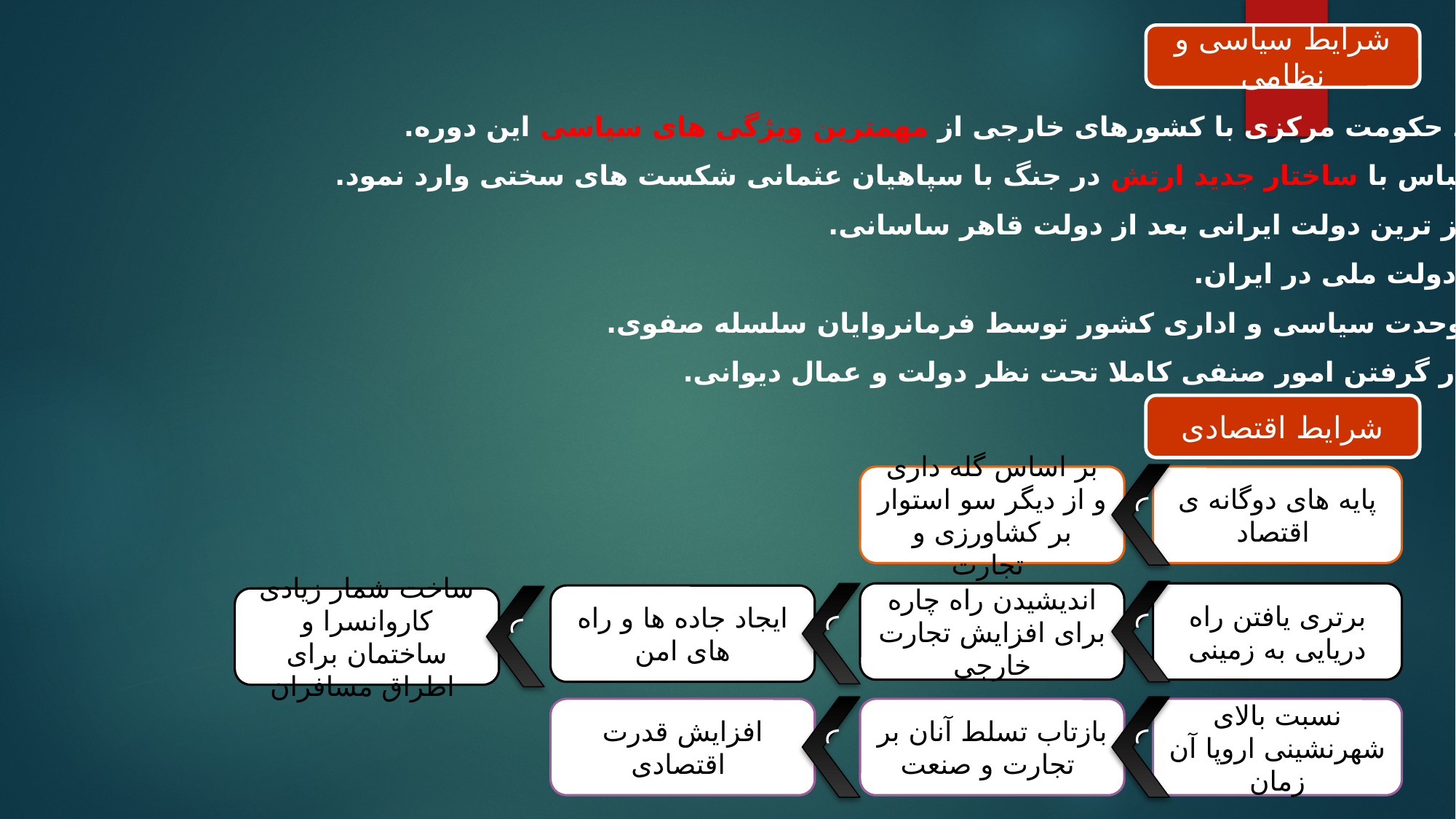

شرایط سیاسی و نظامی
ارتباط حکومت مرکزی با کشورهای خارجی از مهمترین ویژگی های سیاسی این دوره.
شاه عباس با ساختار جدید ارتش در جنگ با سپاهیان عثمانی شکست های سختی وارد نمود.
متمرکز ترین دولت ایرانی بعد از دولت قاهر ساسانی.
اولین دولت ملی در ایران.
ایجاد وحدت سیاسی و اداری کشور توسط فرمانروایان سلسله صفوی.

قرار گرفتن امور صنفی کاملا تحت نظر دولت و عمال دیوانی.

شرایط اقتصادی
ر
بر اساس گله داری و از دیگر سو استوار بر کشاورزی و تجارت
پایه های دوگانه ی اقتصاد
ر
ر
اندیشیدن راه چاره برای افزایش تجارت خارجی
برتری یافتن راه دریایی به زمینی
ایجاد جاده ها و راه های امن
ر
ساخت شمار زیادی کاروانسرا و ساختمان برای اطراق مسافران
ر
ر
افزایش قدرت اقتصادی
بازتاب تسلط آنان بر تجارت و صنعت
نسبت بالای شهرنشینی اروپا آن زمان